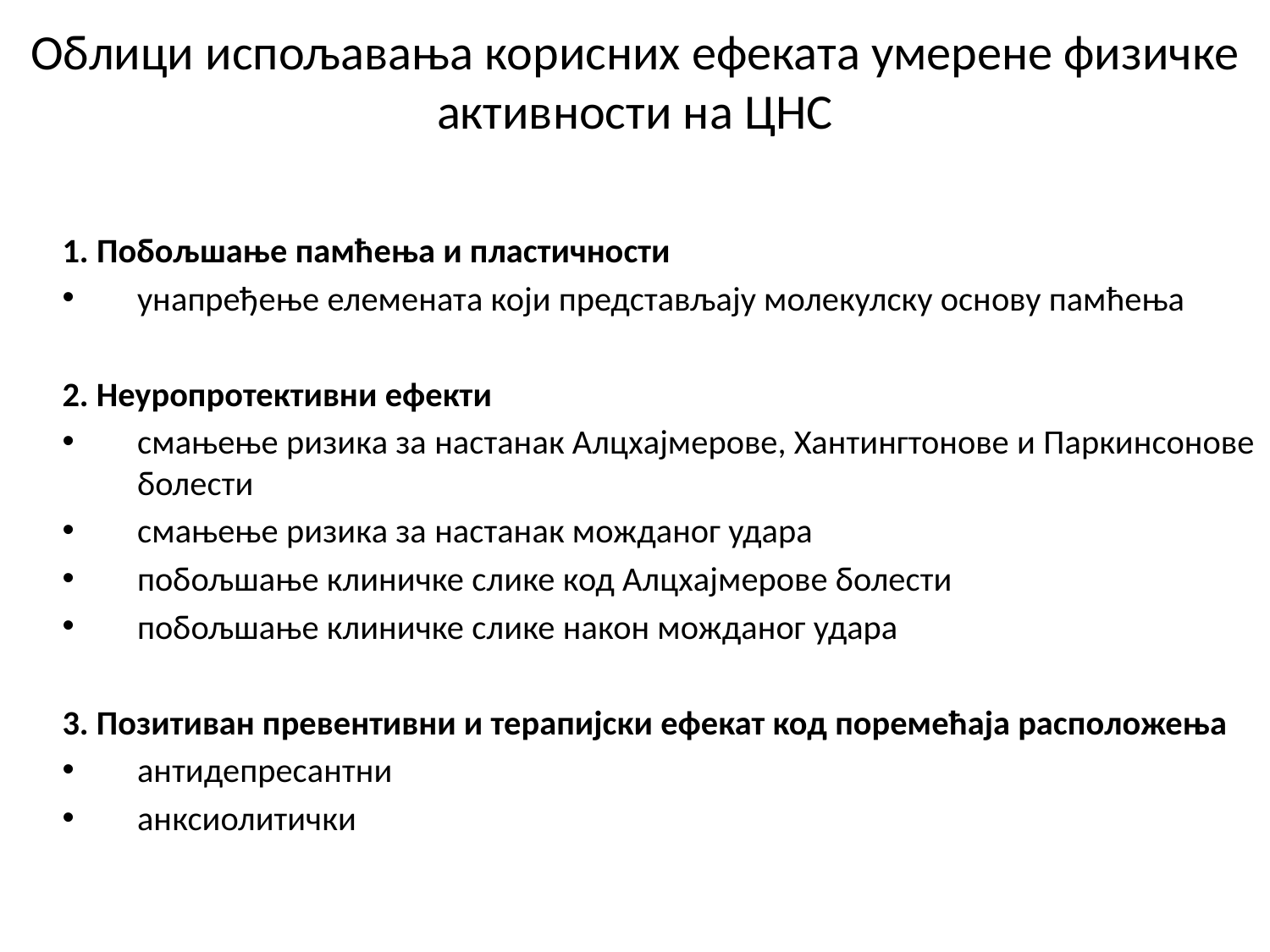

# Облици испољавања корисних ефеката умерене физичке активности на ЦНС
1. Побољшање памћења и пластичности
унапређење елемената који представљају молекулску основу памћења

2. Неуропротективни ефекти
смањење ризика за настанак Алцхајмерове, Хантингтонове и Паркинсонове болести
смањење ризика за настанак можданог удара
побољшање клиничке слике код Алцхајмерове болести
побољшање клиничке слике након можданог удара

3. Позитиван превентивни и терапијски ефекат код поремећаја расположења
антидепресантни
анксиолитички